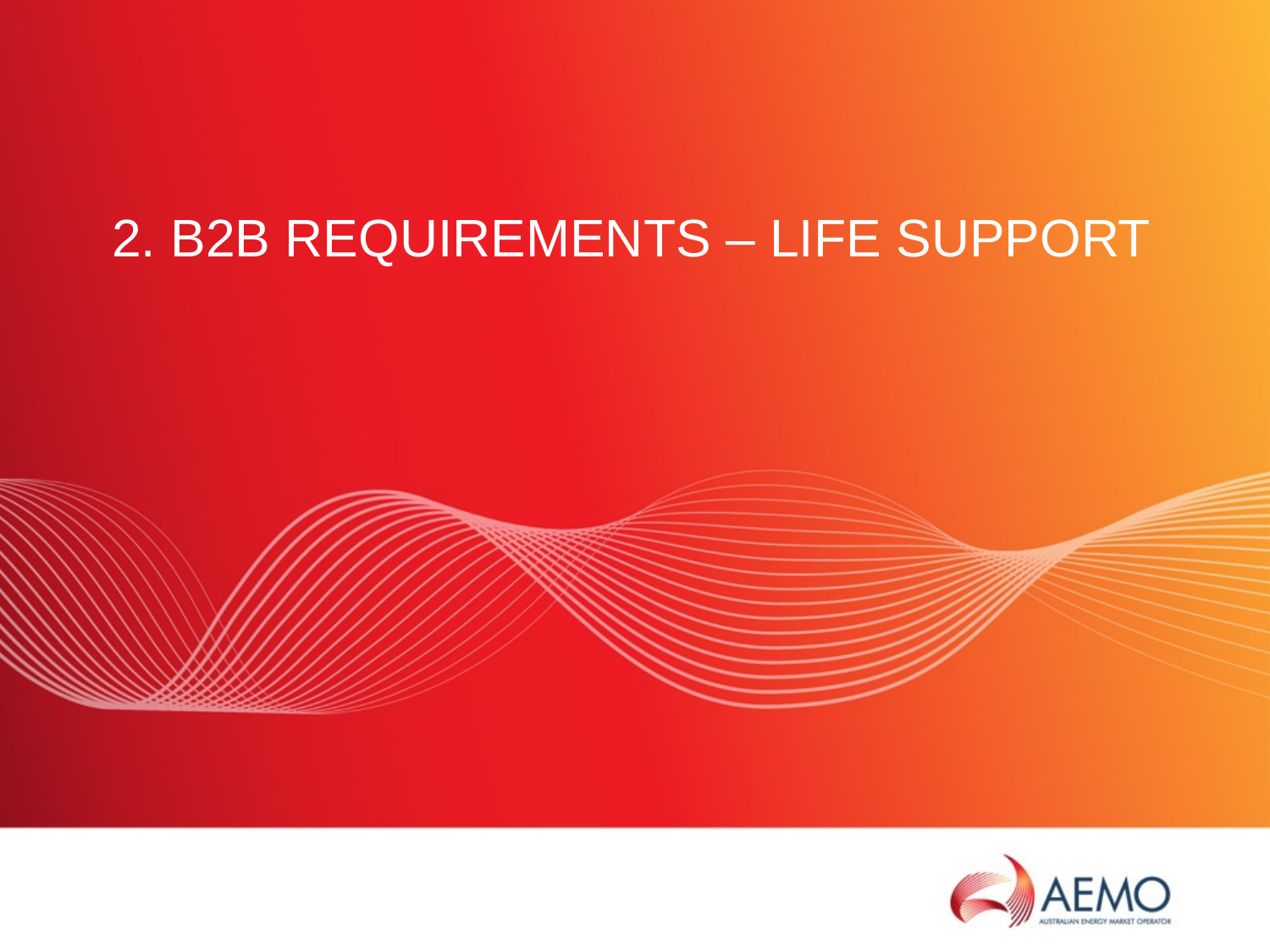

# 2. b2b Requirements – Life Support